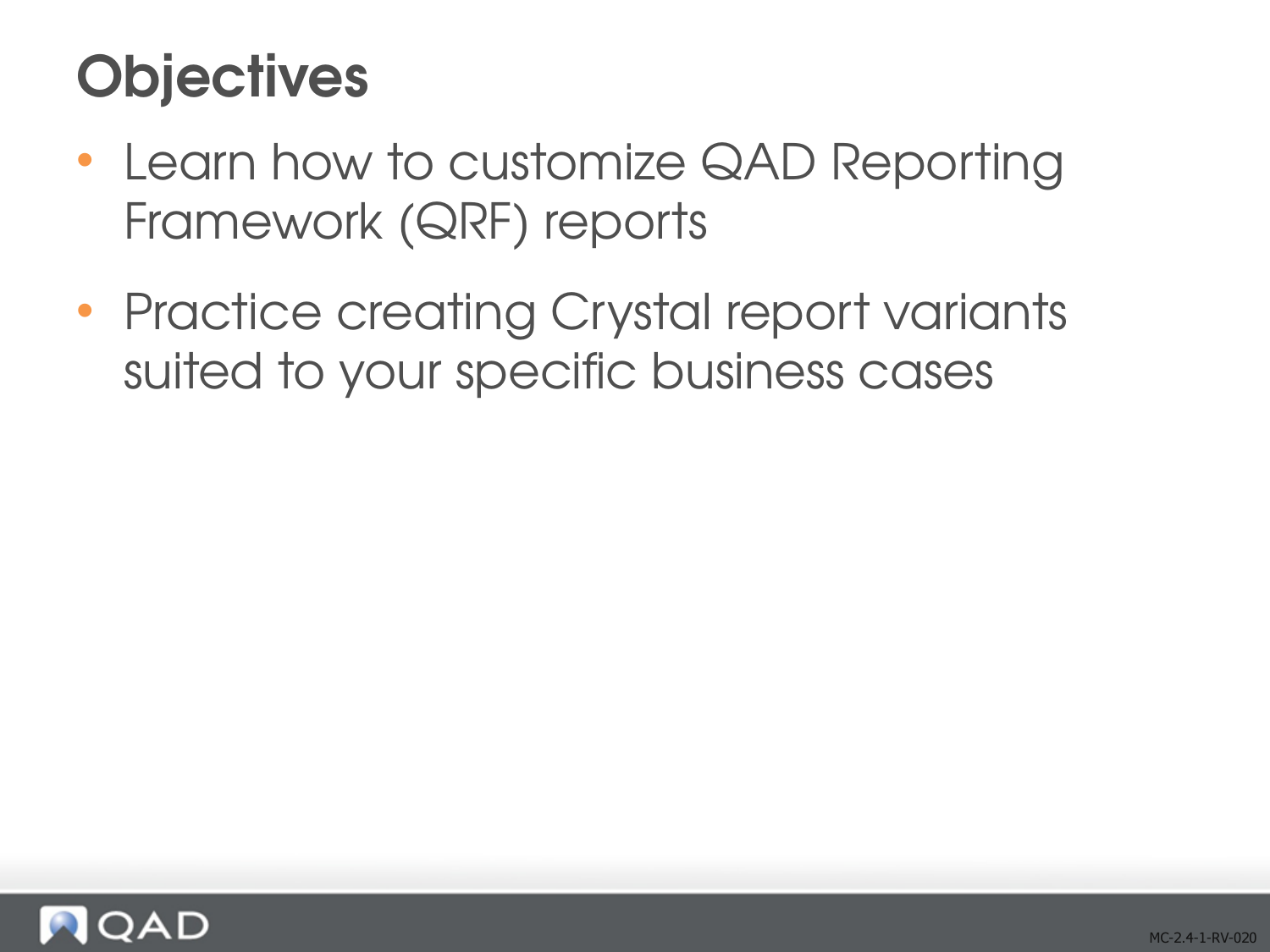

# Objectives
Learn how to customize QAD Reporting Framework (QRF) reports
Practice creating Crystal report variants suited to your specific business cases
MC-2.4-1-RV-020